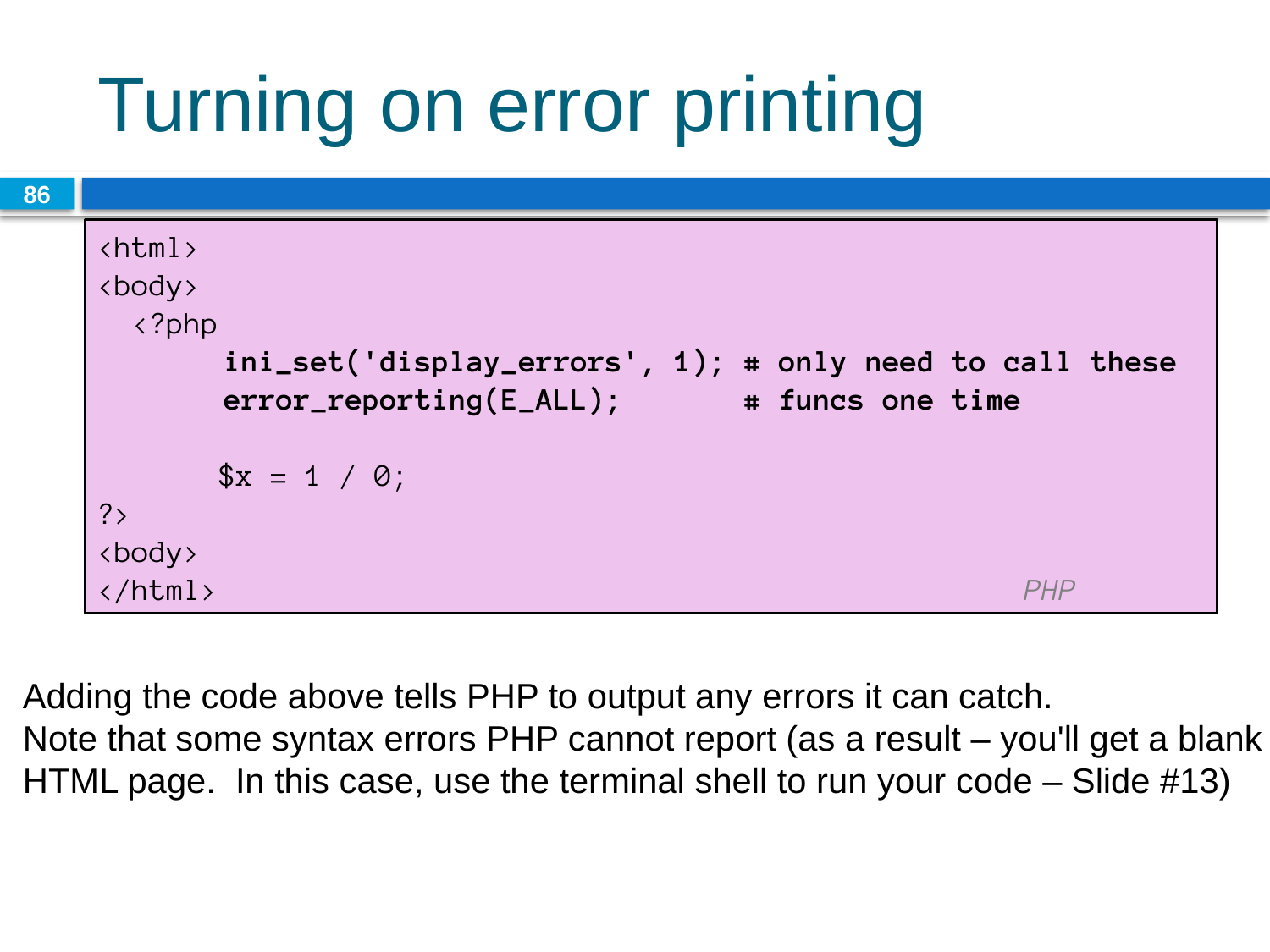

# Turning on error printing
86
<html>
<body>
  <?php
	ini_set('display_errors', 1); # only need to call these	error_reporting(E_ALL);       # funcs one time

       $x = 1 / 0;
?>
<body>
</html>	  						  PHP
Adding the code above tells PHP to output any errors it can catch.
Note that some syntax errors PHP cannot report (as a result – you'll get a blank
HTML page.  In this case, use the terminal shell to run your code – Slide #13)